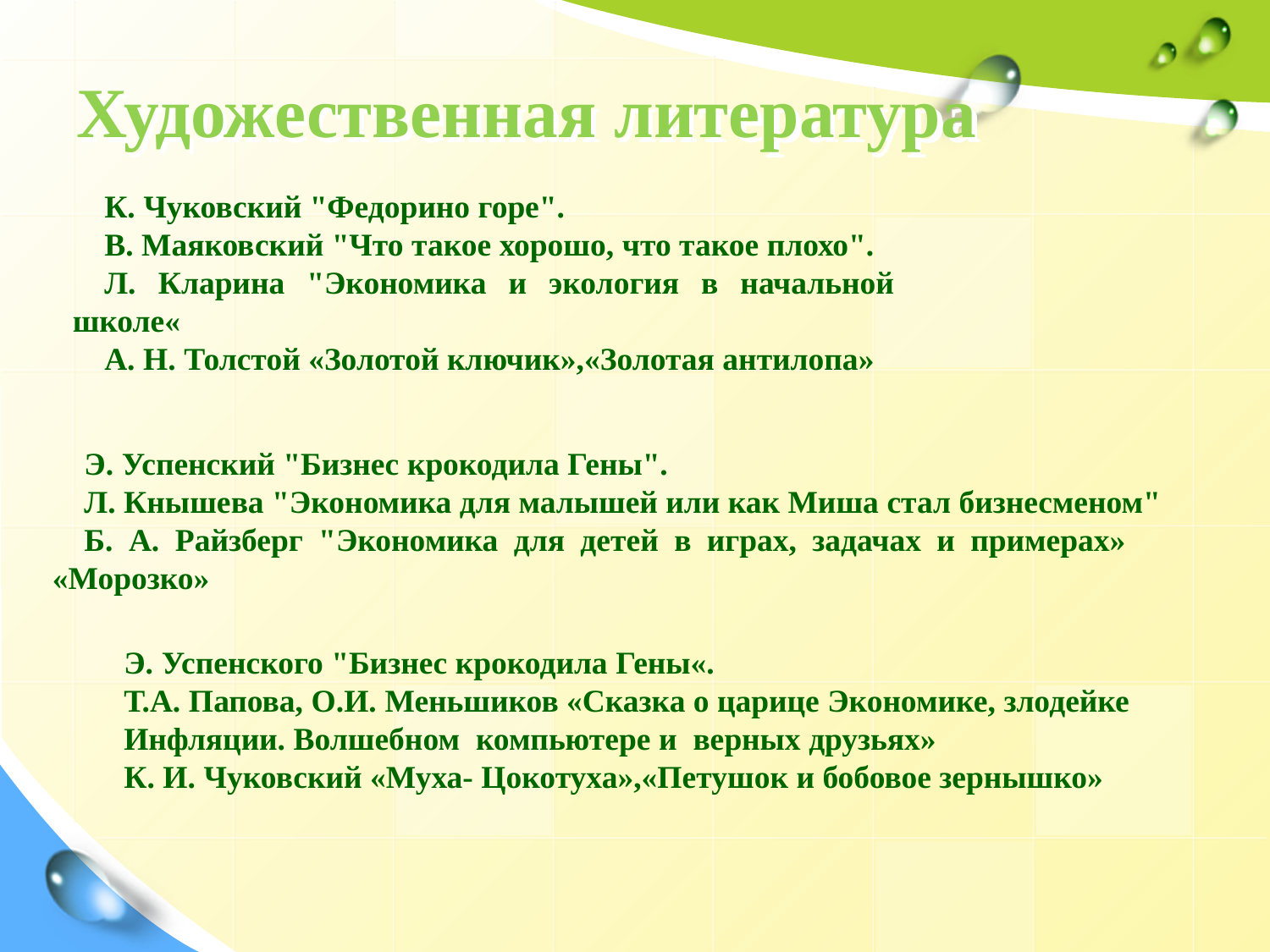

# Художественная литература
К. Чуковский "Федорино горе".
В. Маяковский "Что такое хорошо, что такое плохо".
Л. Кларина "Экономика и экология в начальной школе«
А. Н. Толстой «Золотой ключик»,«Золотая антилопа»
Э. Успенский "Бизнес крокодила Гены".
Л. Кнышева "Экономика для малышей или как Миша стал бизнесменом"
Б. А. Райзберг "Экономика для детей в играх, задачах и примерах»    «Морозко»
Э. Успенского "Бизнес крокодила Гены«.
Т.А. Папова, О.И. Меньшиков «Сказка о царице Экономике, злодейке
Инфляции. Волшебном  компьютере и  верных друзьях»
К. И. Чуковский «Муха- Цокотуха»,«Петушок и бобовое зернышко»